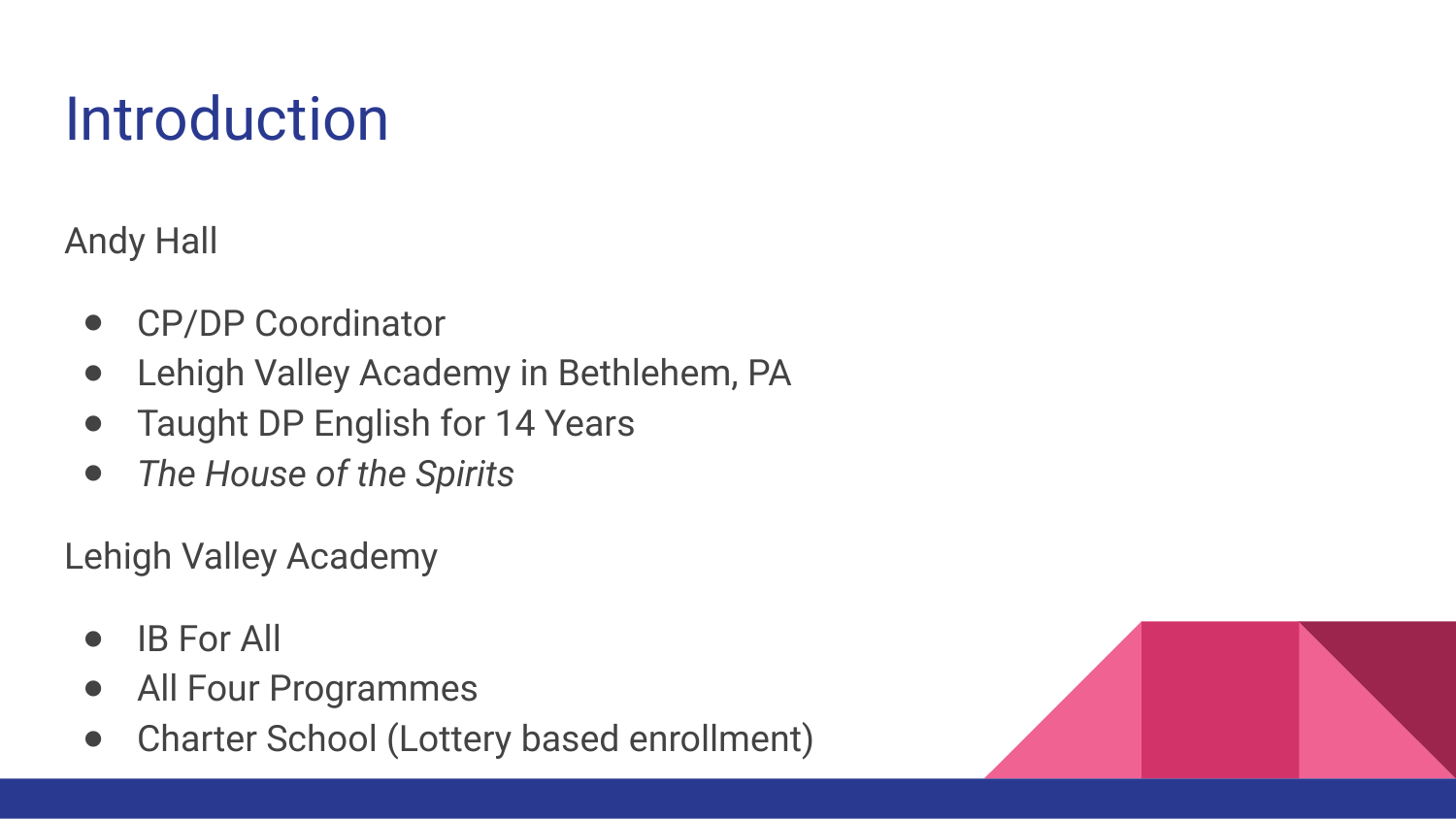

# Introduction
Andy Hall
CP/DP Coordinator
Lehigh Valley Academy in Bethlehem, PA
Taught DP English for 14 Years
The House of the Spirits
Lehigh Valley Academy
IB For All
All Four Programmes
Charter School (Lottery based enrollment)